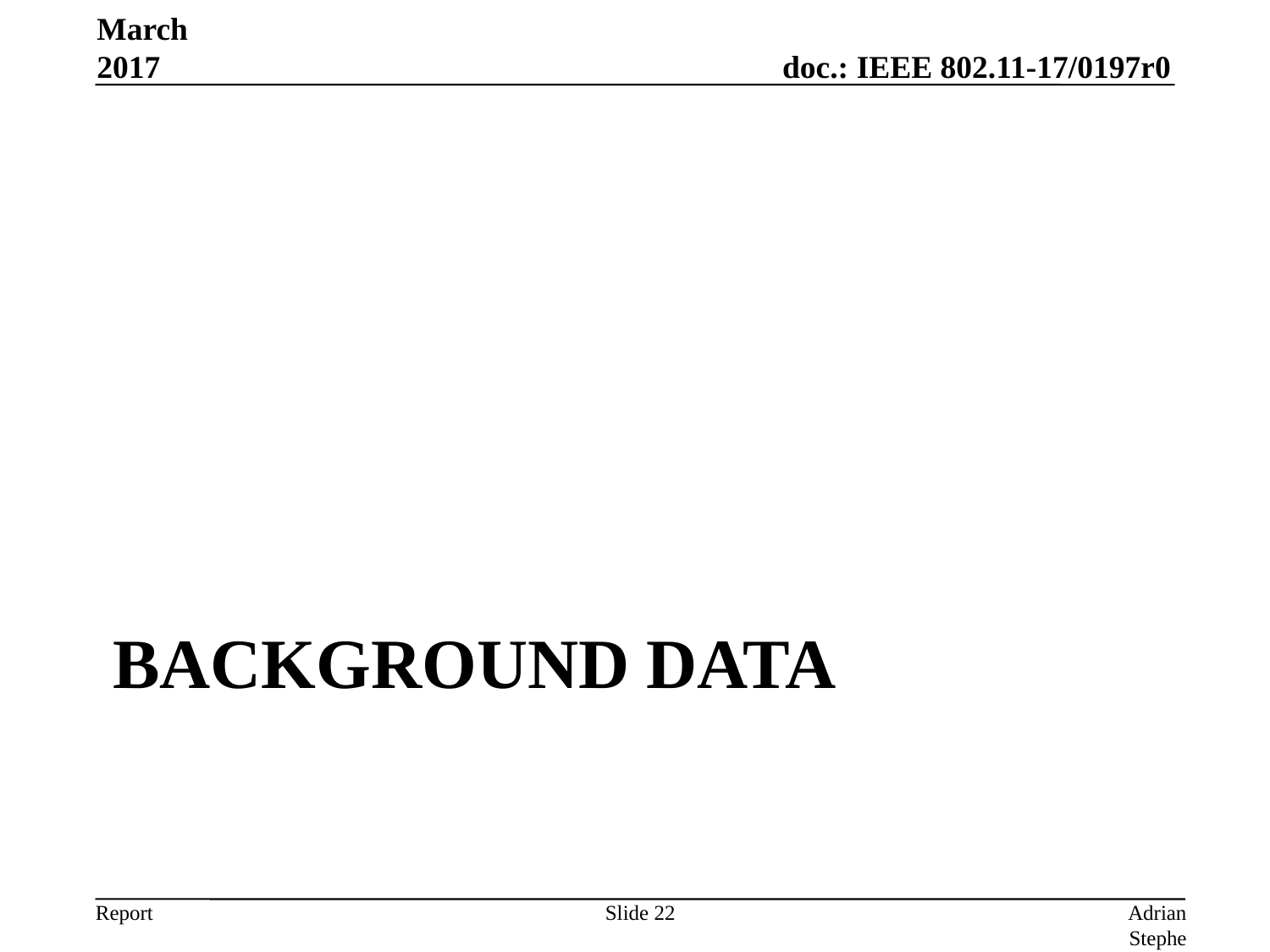

March 2017

# background data
Slide 22
Adrian Stephens, Intel Corporation